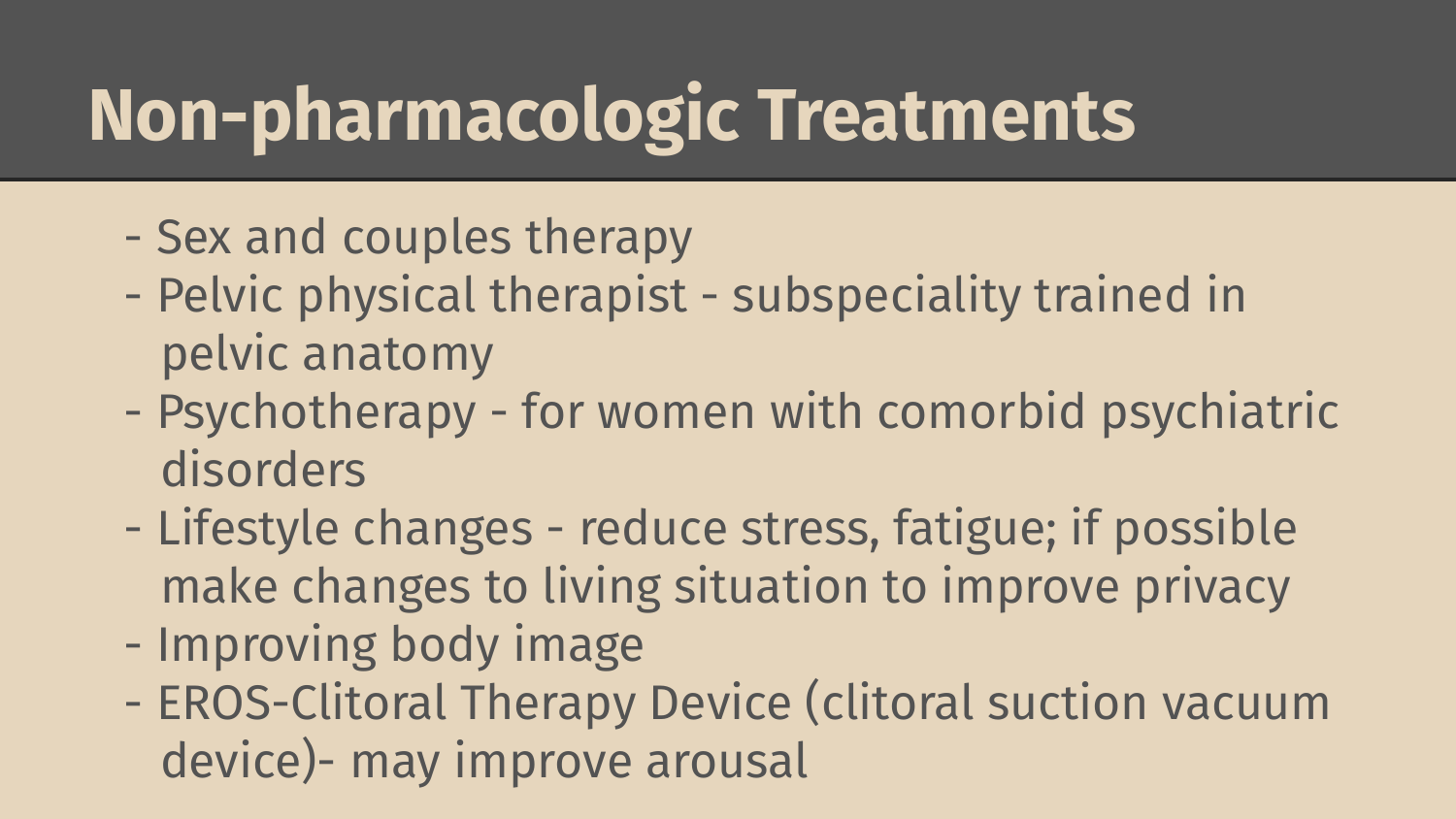

# Non-pharmacologic Treatments
- Sex and couples therapy
- Pelvic physical therapist - subspeciality trained in pelvic anatomy
- Psychotherapy - for women with comorbid psychiatric disorders
- Lifestyle changes - reduce stress, fatigue; if possible make changes to living situation to improve privacy
- Improving body image
- EROS-Clitoral Therapy Device (clitoral suction vacuum device)- may improve arousal